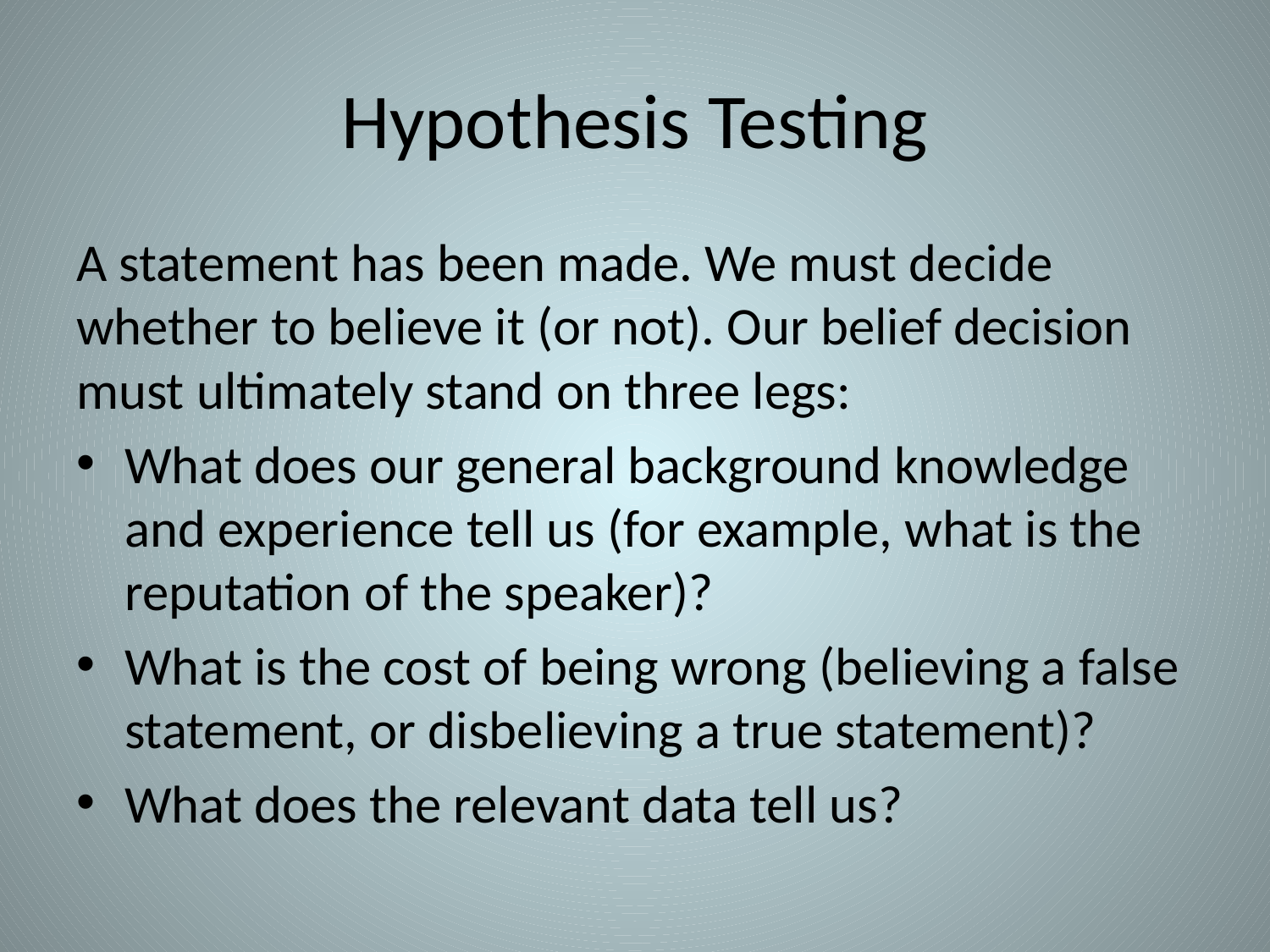

# Hypothesis Testing
A statement has been made. We must decide whether to believe it (or not). Our belief decision must ultimately stand on three legs:
What does our general background knowledge and experience tell us (for example, what is the reputation of the speaker)?
What is the cost of being wrong (believing a false statement, or disbelieving a true statement)?
What does the relevant data tell us?